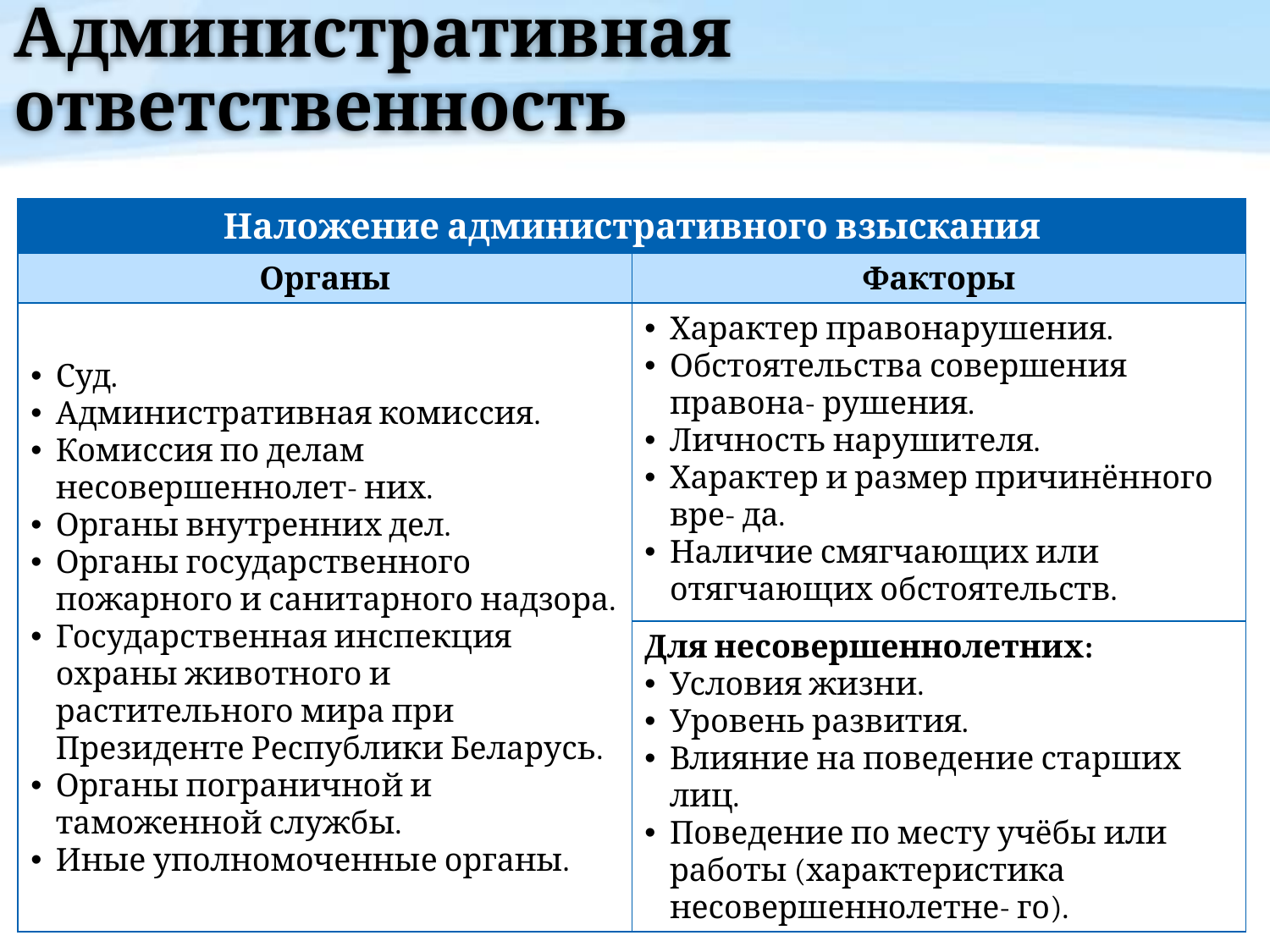

# Административная ответственность
| Наложение административного взыскания |  |
| --- | --- |
| Органы | Факторы |
| Суд. Административная комиссия. Комиссия по делам несовершеннолет- них. Органы внутренних дел. Органы государственного пожарного и санитарного надзора. Государственная инспекция охраны животного и растительного мира при Президенте Республики Беларусь. Органы пограничной и таможенной службы. Иные уполномоченные органы. | Характер правонарушения. Обстоятельства совершения правона- рушения. Личность нарушителя. Характер и размер причинённого вре- да. Наличие смягчающих или отягчающих обстоятельств. |
|  | Для несовершеннолетних: Условия жизни. Уровень развития. Влияние на поведение старших лиц. Поведение по месту учёбы или работы (характеристика несовершеннолетне- го). |